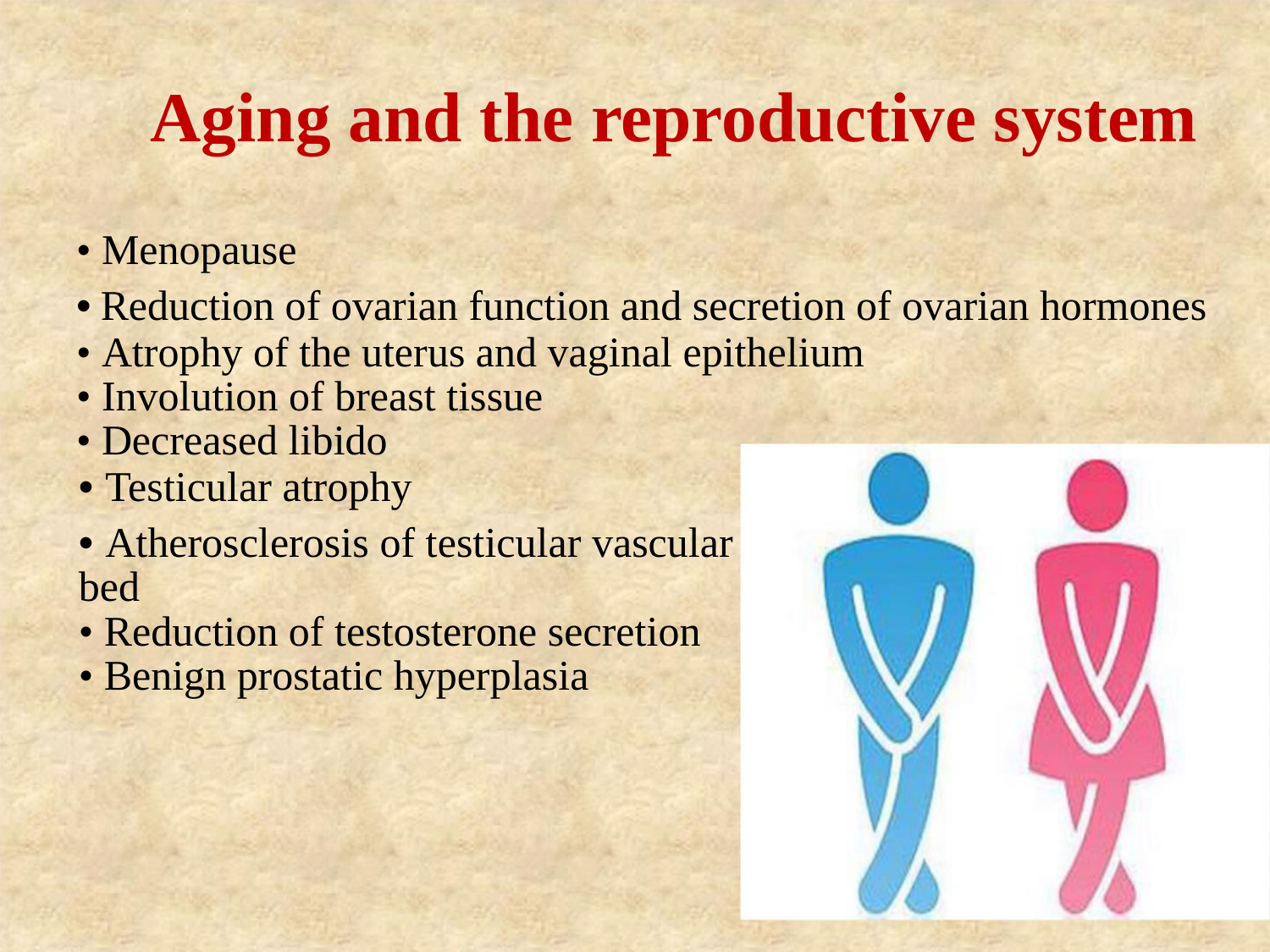

Aging and the reproductive system
• Menopause
• Reduction of ovarian function and secretion of ovarian hormones
• Atrophy of the uterus and vaginal epithelium
• Involution of breast tissue
• Decreased libido

• Testicular atrophy
• Atherosclerosis of testicular vascular bed
• Reduction of testosterone secretion
• Benign prostatic hyperplasia